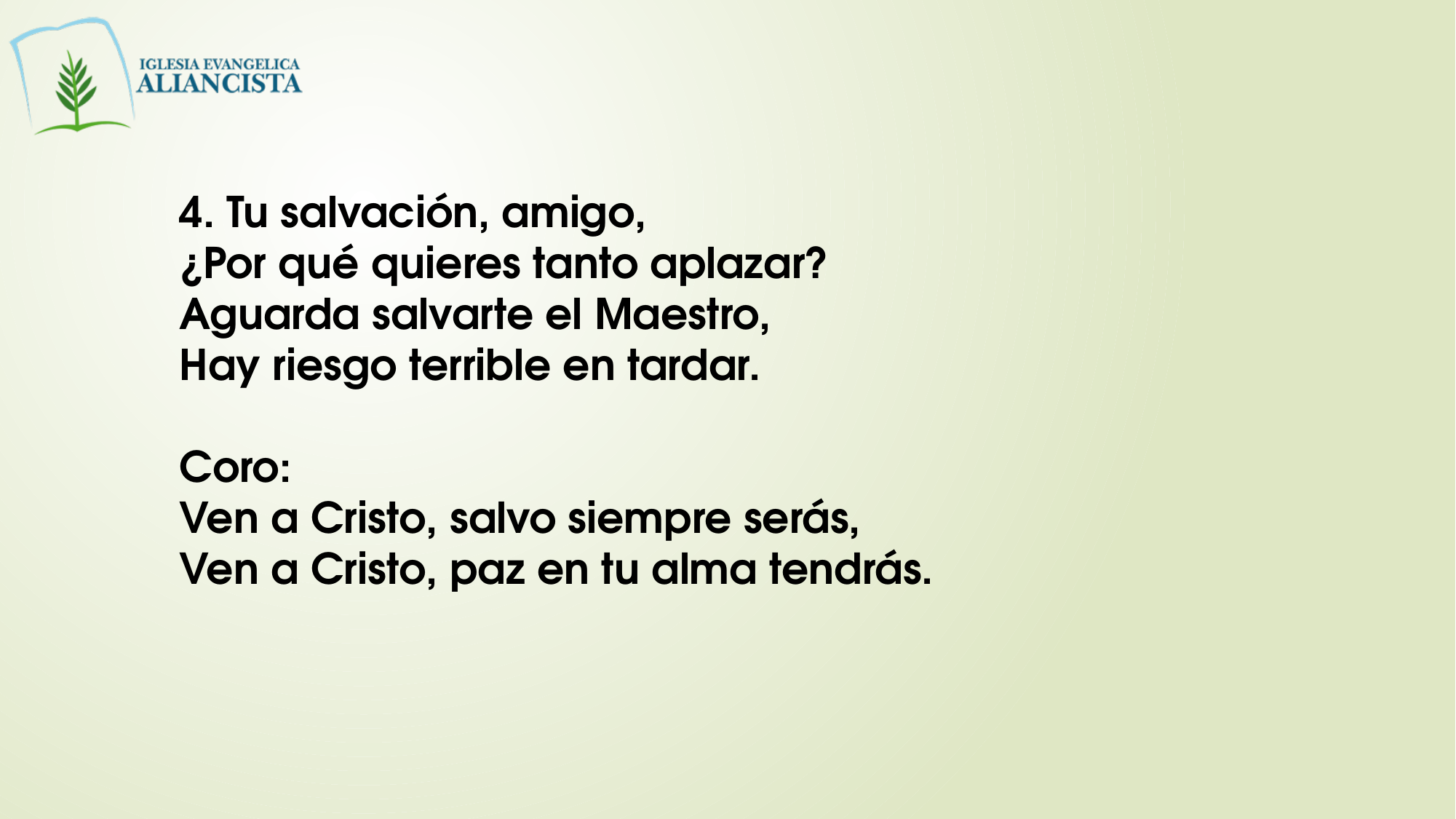

4. Tu salvación, amigo,
¿Por qué quieres tanto aplazar?
Aguarda salvarte el Maestro,
Hay riesgo terrible en tardar.

Coro:
Ven a Cristo, salvo siempre serás,
Ven a Cristo, paz en tu alma tendrás.